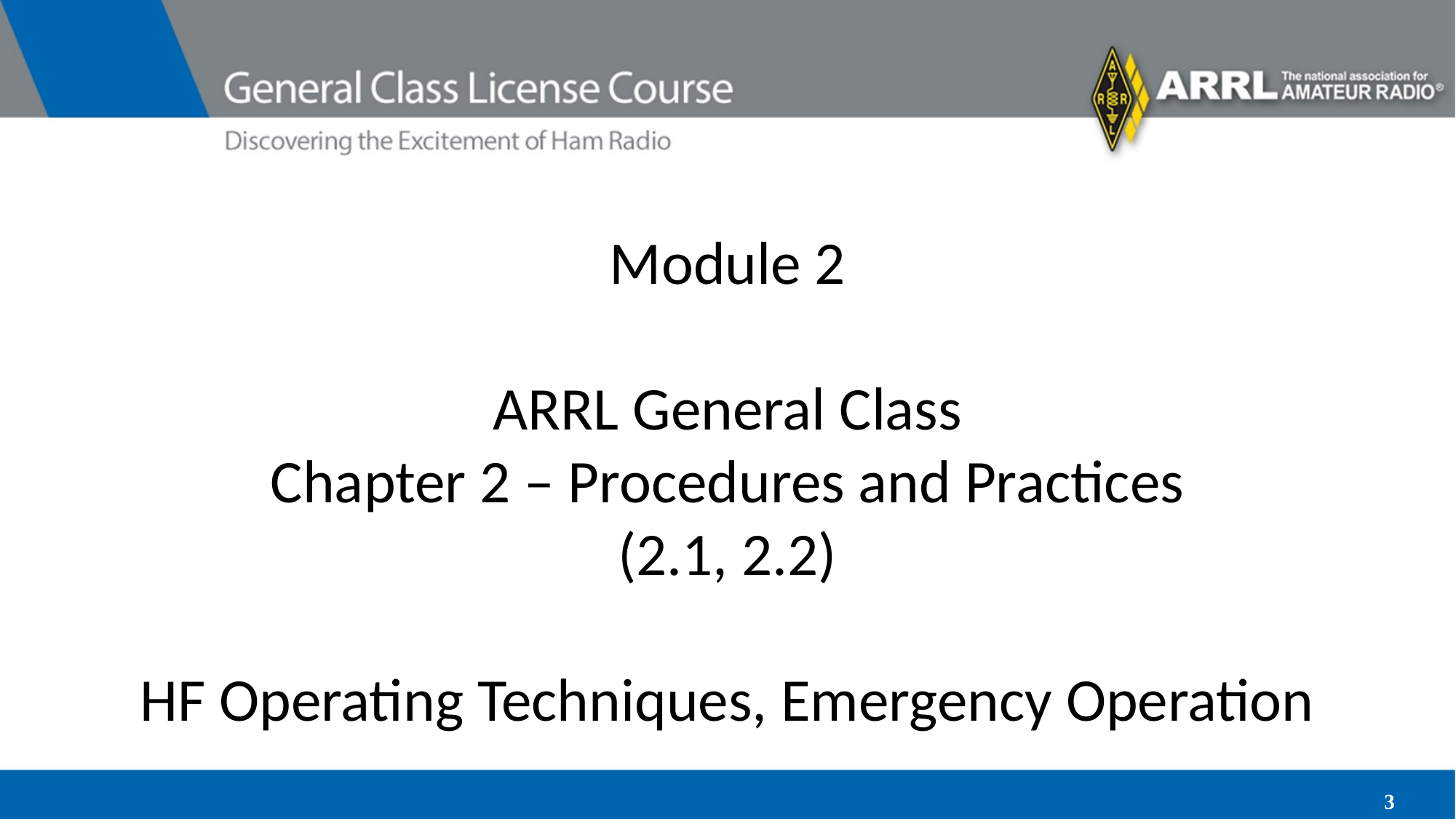

# Module 2 ARRL General Class Chapter 2 – Procedures and Practices (2.1, 2.2) HF Operating Techniques, Emergency Operation